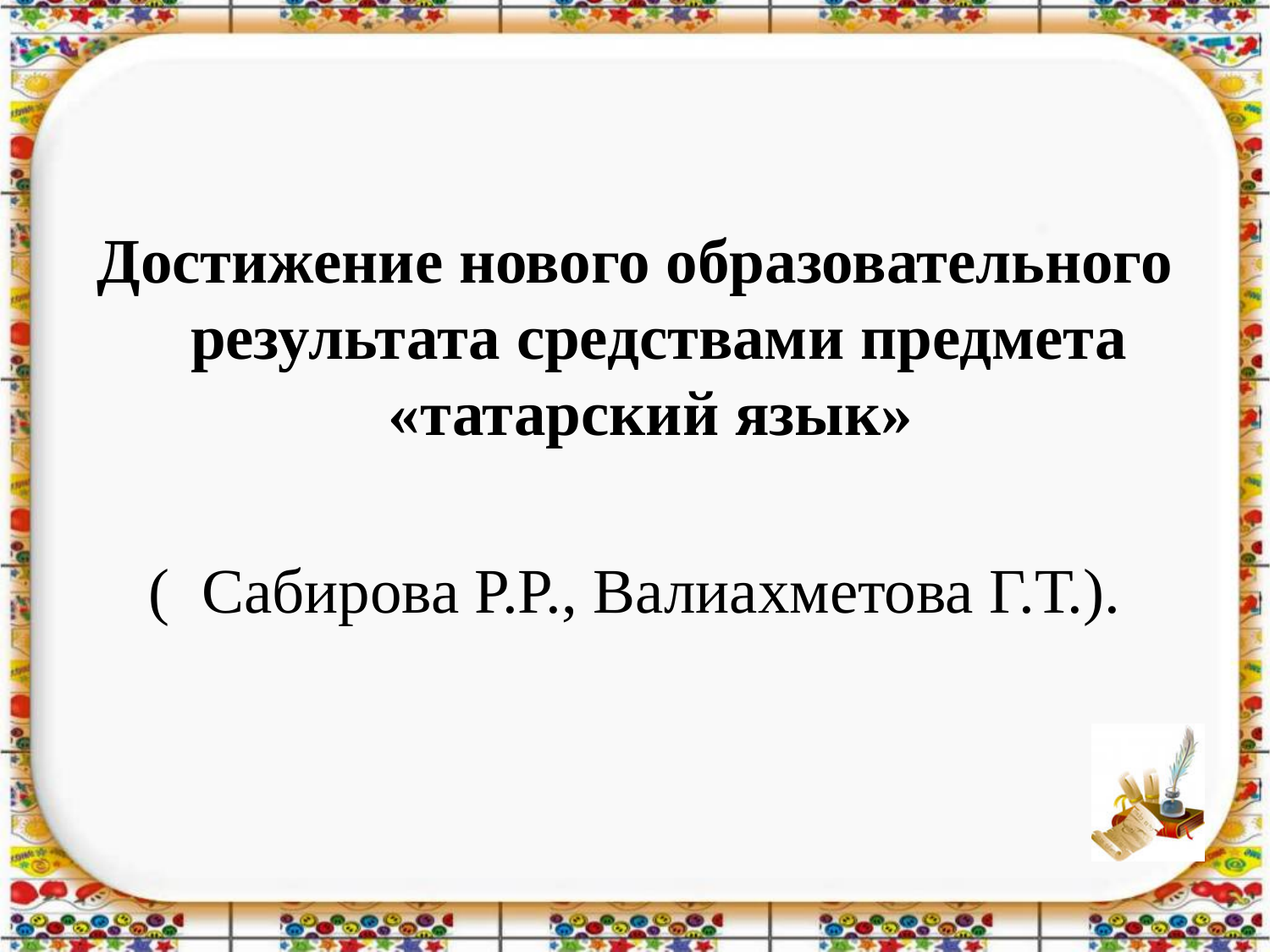

Достижение нового образовательного результата средствами предмета «татарский язык»

(  Сабирова Р.Р., Валиахметова Г.Т.).